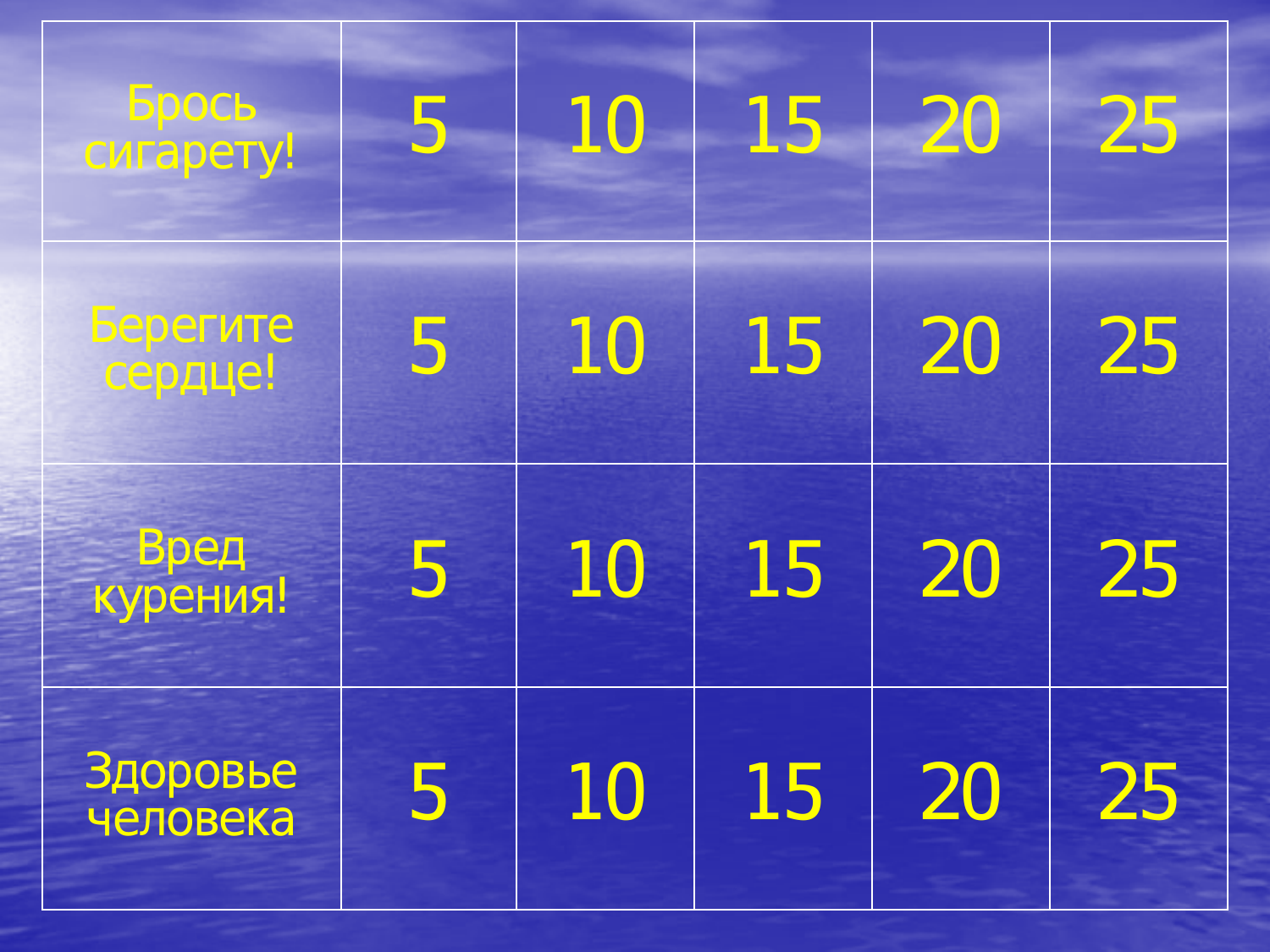

| Брось сигарету! | 5 | 10 | 15 | 20 | 25 |
| --- | --- | --- | --- | --- | --- |
| Берегите сердце! | 5 | 10 | 15 | 20 | 25 |
| Вред курения! | 5 | 10 | 15 | 20 | 25 |
| Здоровье человека | 5 | 10 | 15 | 20 | 25 |